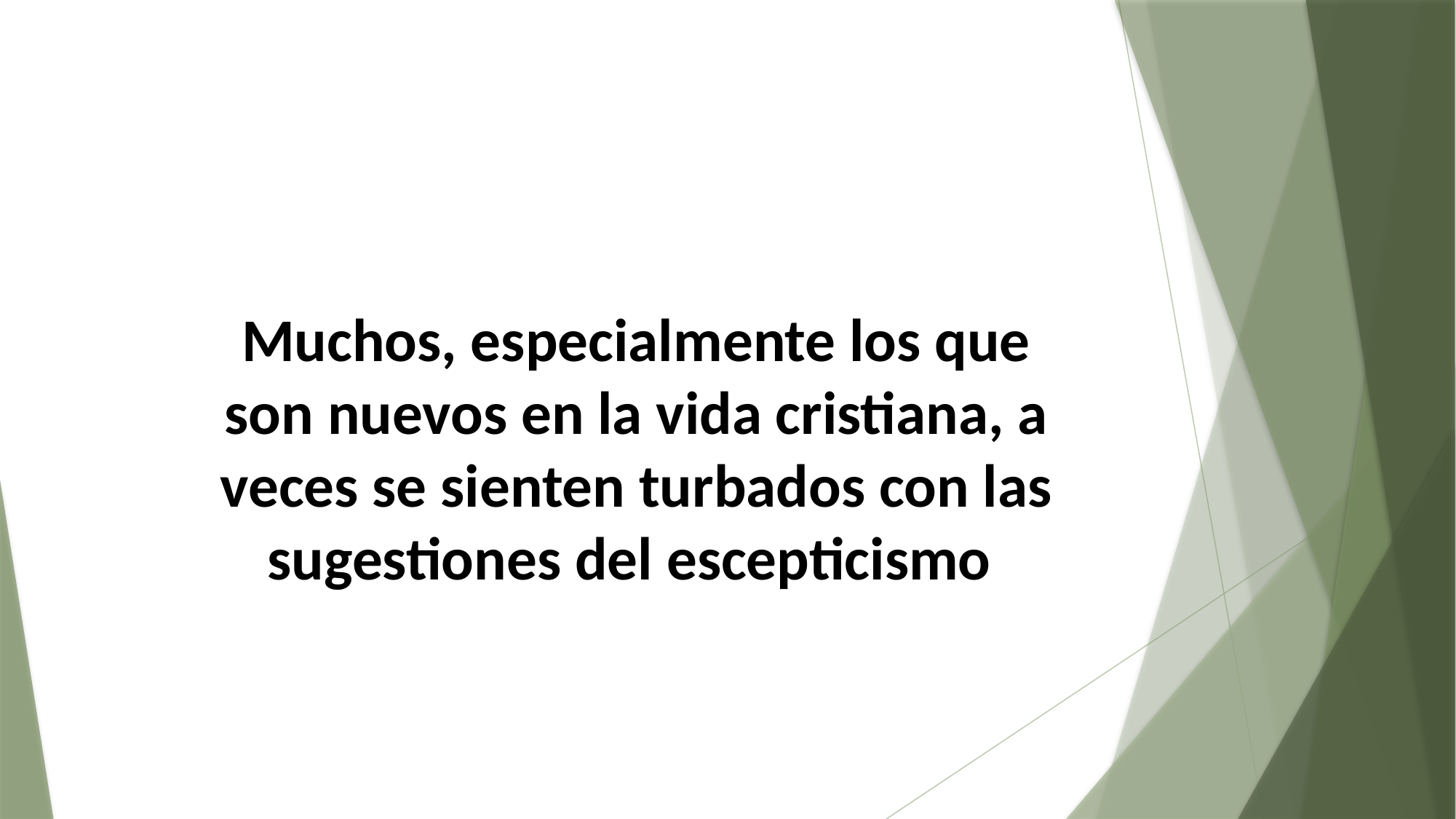

Muchos, especialmente los que son nuevos en la vida cristiana, a veces se sienten turbados con las sugestiones del escepticismo